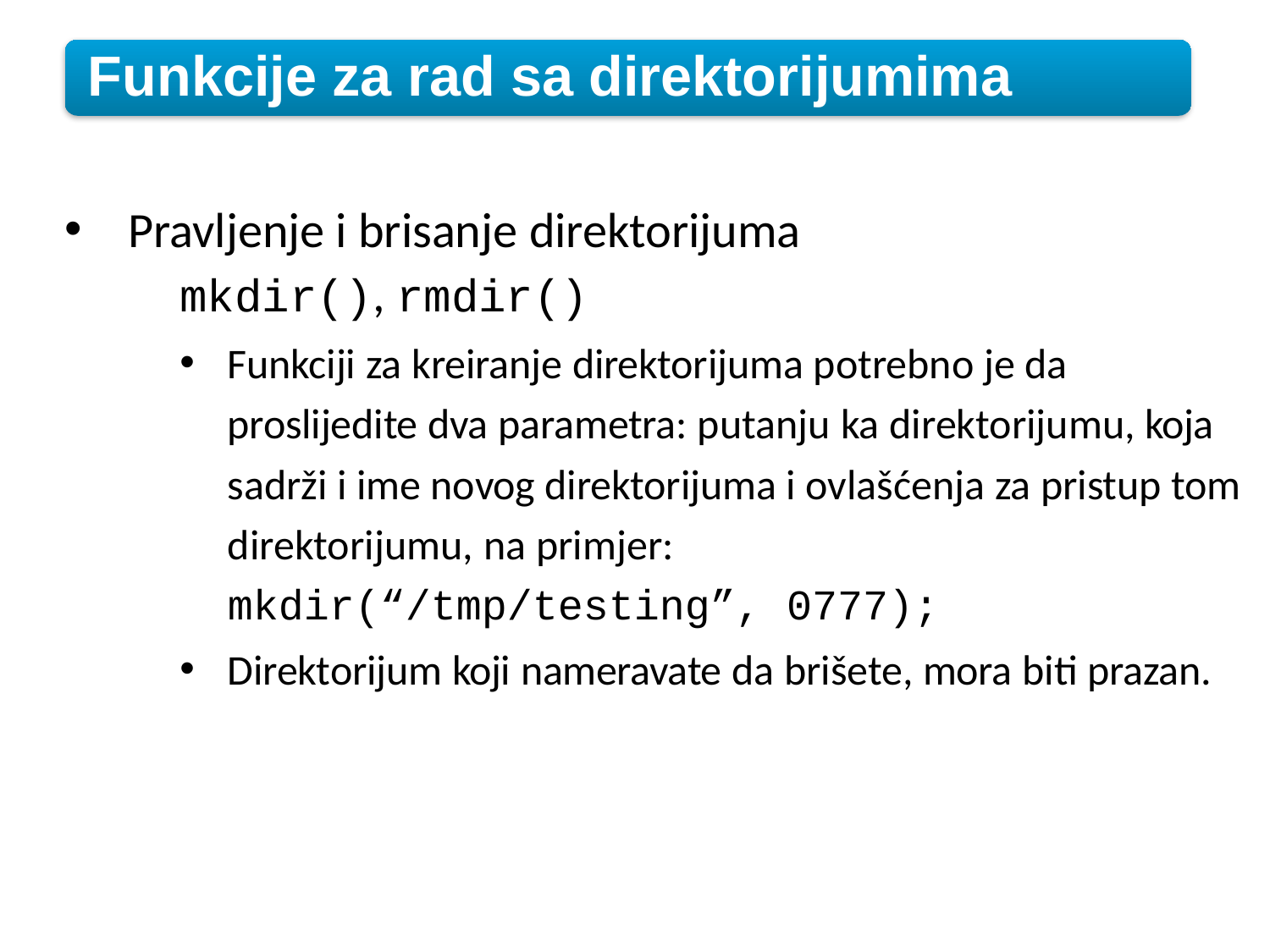

Funkcije za rad sa direktorijumima
Pravljenje i brisanje direktorijuma
mkdir(), rmdir()
Funkciji za kreiranje direktorijuma potrebno je da proslijedite dva parametra: putanju ka direktorijumu, koja sadrži i ime novog direktorijuma i ovlašćenja za pristup tom direktorijumu, na primjer:
mkdir(“/tmp/testing”, 0777);
Direktorijum koji nameravate da brišete, mora biti prazan.